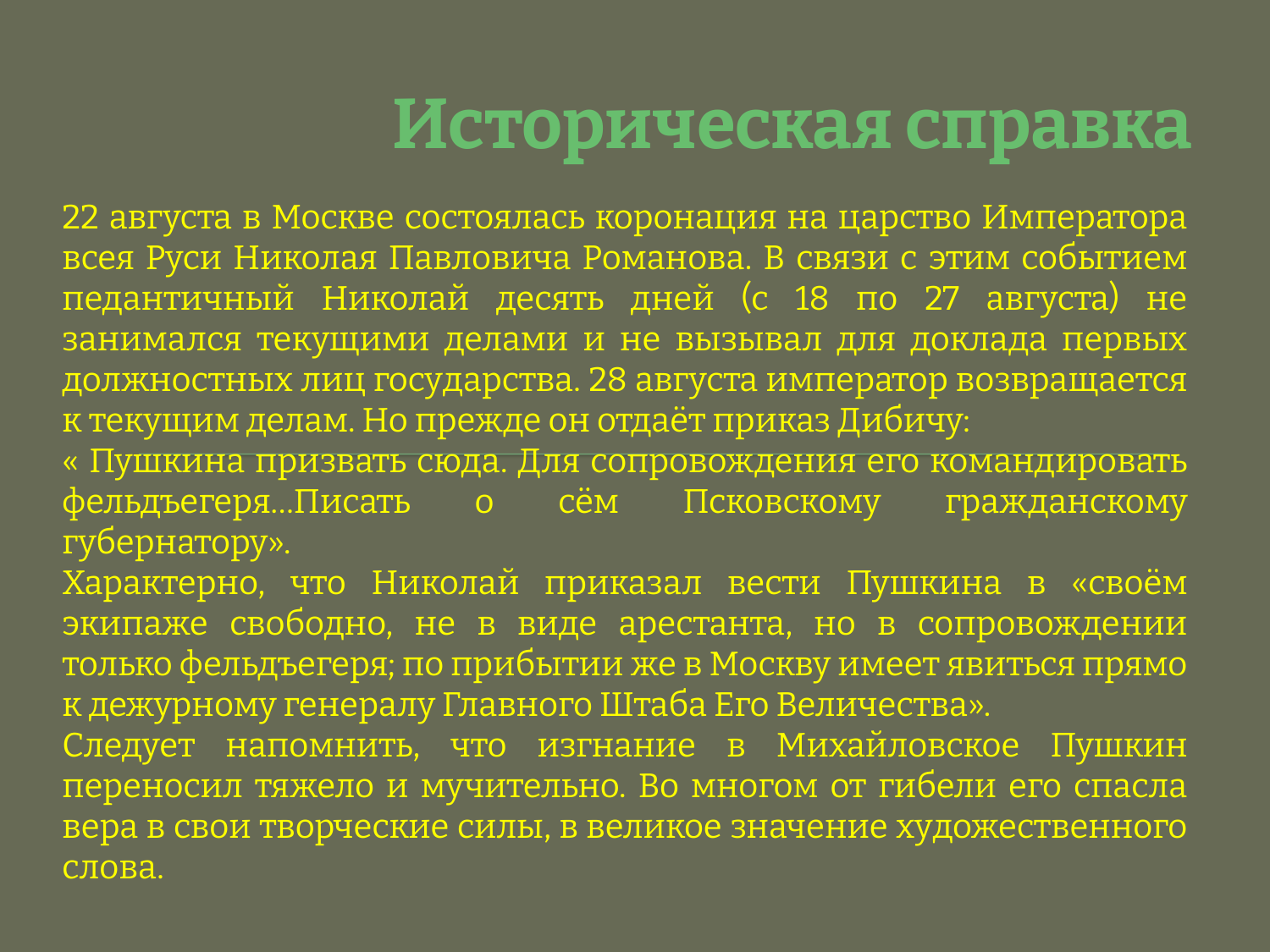

# Историческая справка
22 августа в Москве состоялась коронация на царство Императора всея Руси Николая Павловича Романова. В связи с этим событием педантичный Николай десять дней (с 18 по 27 августа) не занимался текущими делами и не вызывал для доклада первых должностных лиц государства. 28 августа император возвращается к текущим делам. Но прежде он отдаёт приказ Дибичу:
« Пушкина призвать сюда. Для сопровождения его командировать фельдъегеря…Писать о сём Псковскому гражданскому губернатору».
Характерно, что Николай приказал вести Пушкина в «своём экипаже свободно, не в виде арестанта, но в сопровождении только фельдъегеря; по прибытии же в Москву имеет явиться прямо к дежурному генералу Главного Штаба Его Величества».
Следует напомнить, что изгнание в Михайловское Пушкин переносил тяжело и мучительно. Во многом от гибели его спасла вера в свои творческие силы, в великое значение художественного слова.